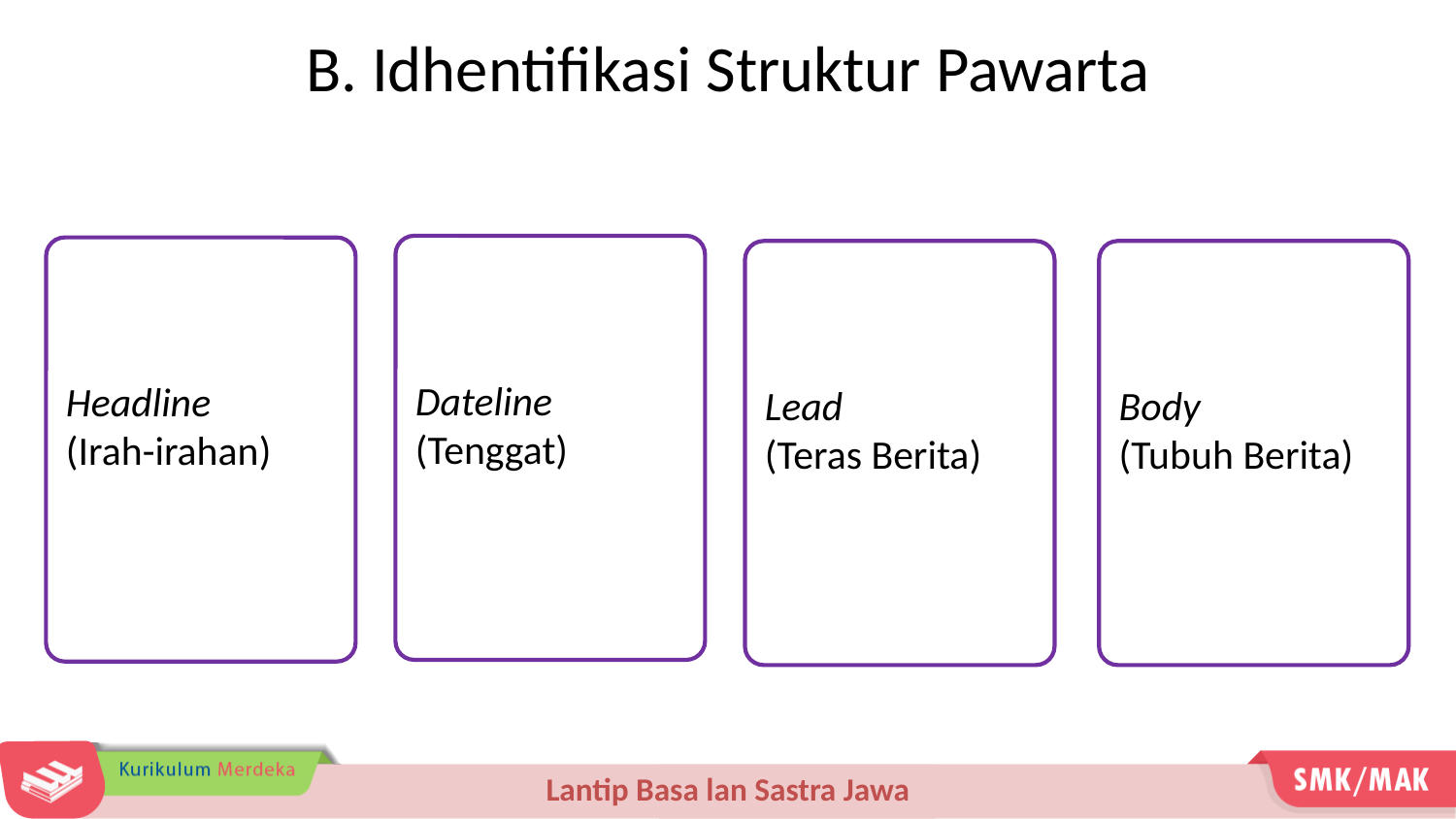

# B. Idhentifikasi Struktur Pawarta
Dateline
(Tenggat)

Headline
(Irah-irahan)

Lead
(Teras Berita)

Body
(Tubuh Berita)